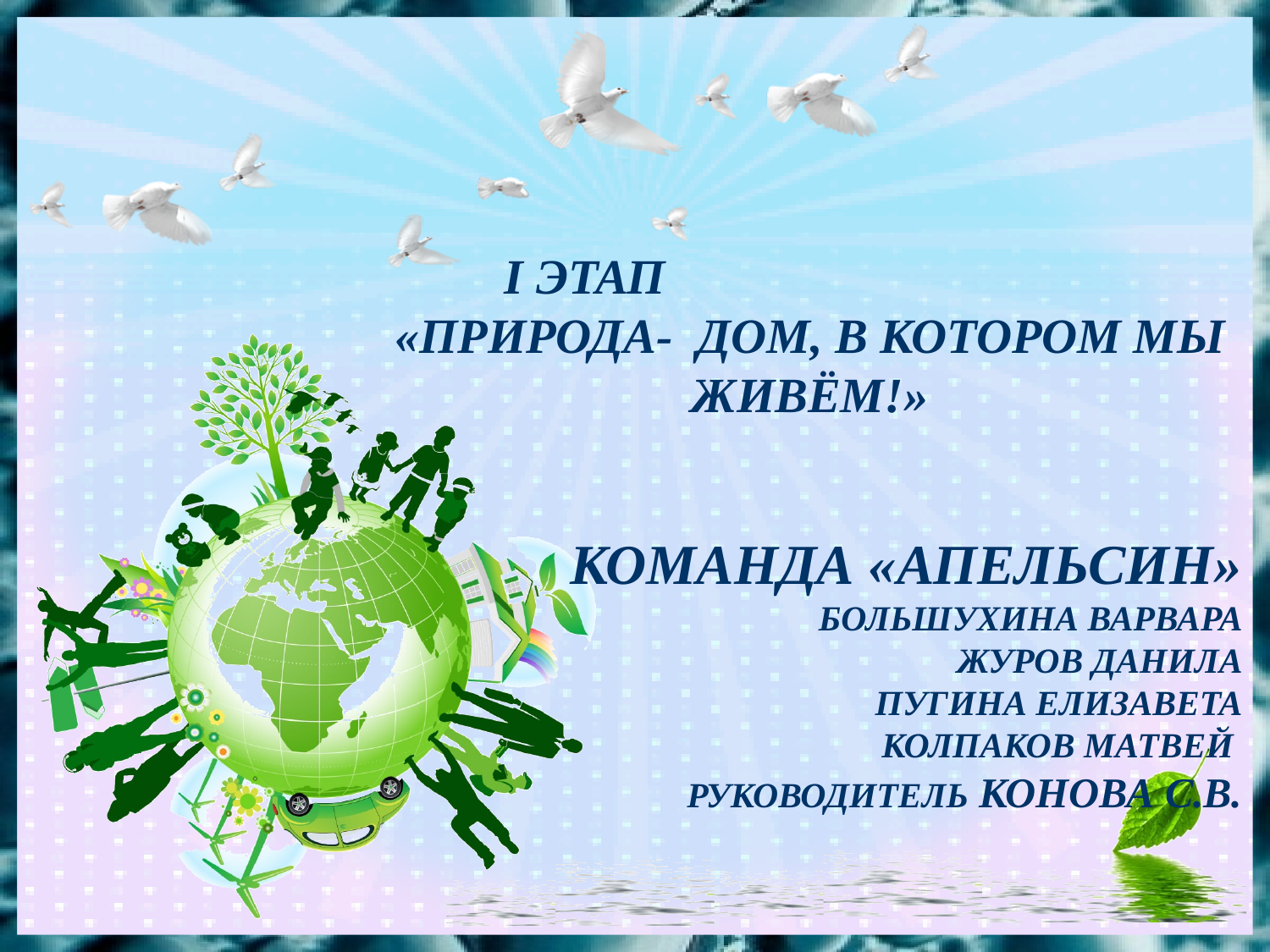

I этап
«Природа-  дом, в котором мы живём!»

 Команда «Апельсин»
Большухина варвара
Журов Данила
Пугина елизавета
Колпаков матвей
Руководитель Конова С.В.